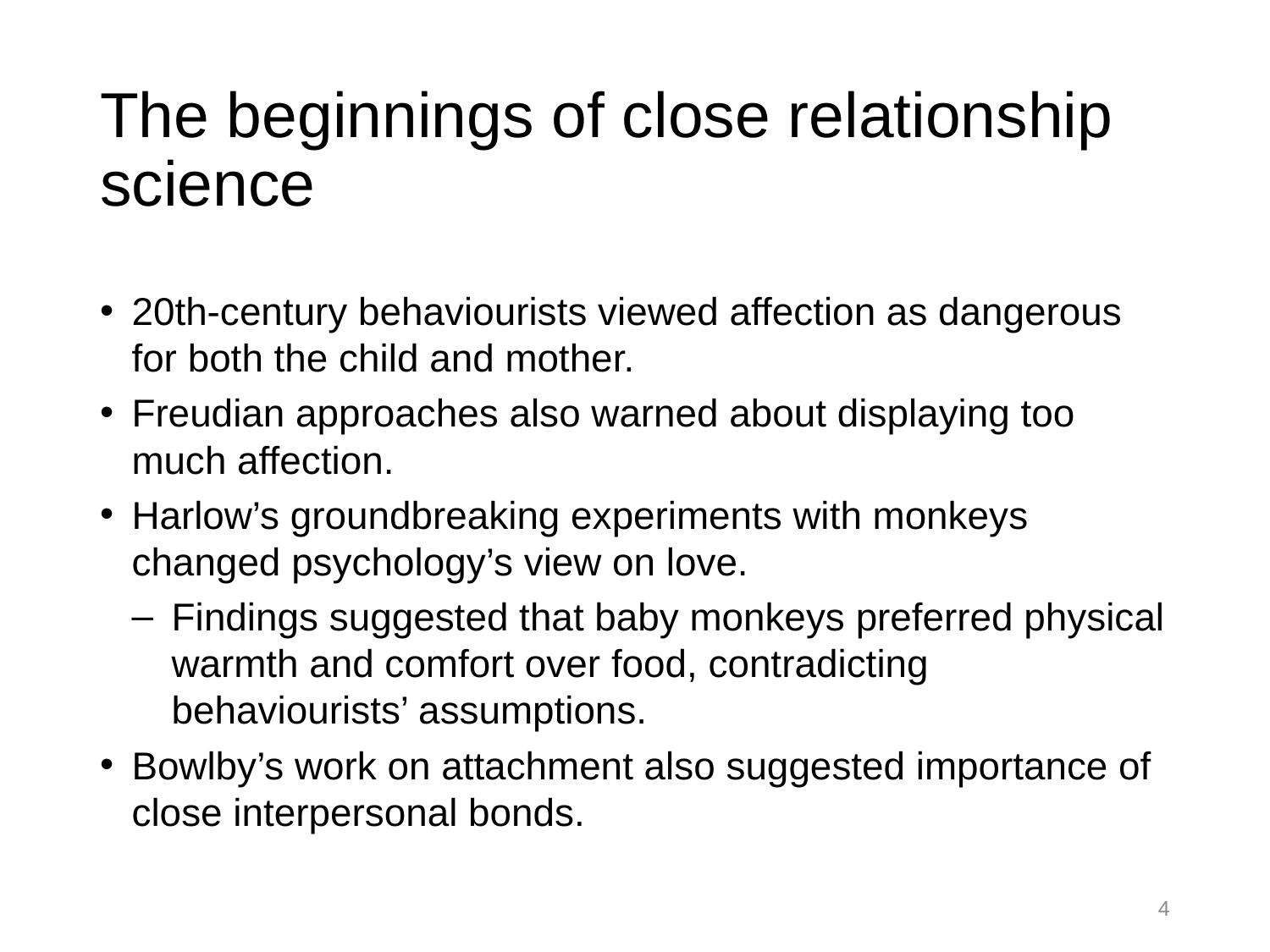

# The beginnings of close relationship science
20th-century behaviourists viewed affection as dangerous for both the child and mother.
Freudian approaches also warned about displaying too much affection.
Harlow’s groundbreaking experiments with monkeys changed psychology’s view on love.
Findings suggested that baby monkeys preferred physical warmth and comfort over food, contradicting behaviourists’ assumptions.
Bowlby’s work on attachment also suggested importance of close interpersonal bonds.
4